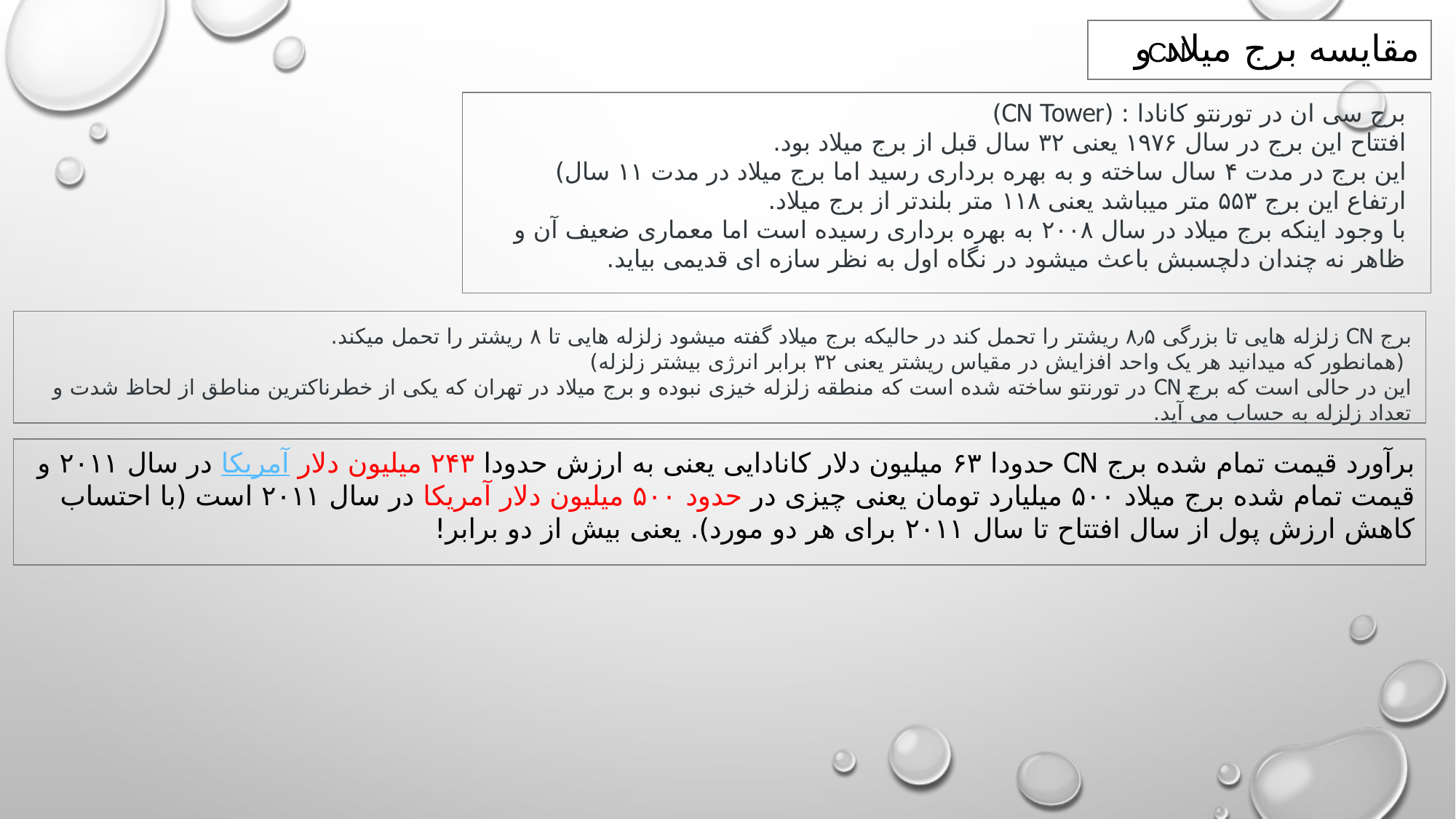

# مقایسه برج میلاد و
CN
برج سی ان در تورنتو کانادا : (CN Tower)
افتتاح این برج در سال ۱۹۷۶ یعنی ۳۲ سال قبل از برج میلاد بود.
این برج در مدت ۴ سال ساخته و به بهره برداری رسید اما برج میلاد در مدت ۱۱ سال)
ارتفاع این برج ۵۵۳ متر میباشد یعنی ۱۱۸ متر بلندتر از برج میلاد.
با وجود اینکه برج میلاد در سال ۲۰۰۸ به بهره برداری رسیده است اما معماری ضعیف آن و ظاهر نه چندان دلچسبش باعث میشود در نگاه اول به نظر سازه ای قدیمی بیاید.

برج CN زلزله هایی تا بزرگی ۸٫۵ ریشتر را تحمل کند در حالیکه برج میلاد گفته میشود زلزله هایی تا ۸ ریشتر را تحمل میکند.
 (همانطور که میدانید هر یک واحد افزایش در مقیاس ریشتر یعنی ۳۲ برابر انرژی بیشتر زلزله)
این در حالی است که برج CN در تورنتو ساخته شده است که منطقه زلزله خیزی نبوده و برج میلاد در تهران که یکی از خطرناکترین مناطق از لحاظ شدت و تعداد زلزله به حساب می آید.

برآورد قیمت تمام شده برج CN حدودا ۶۳ میلیون دلار کانادایی یعنی به ارزش حدودا ۲۴۳ میلیون دلار آمریکا در سال ۲۰۱۱ و قیمت تمام شده برج میلاد ۵۰۰ میلیارد تومان یعنی چیزی در حدود ۵۰۰ میلیون دلار آمریکا در سال ۲۰۱۱ است (با احتساب کاهش ارزش پول از سال افتتاح تا سال ۲۰۱۱ برای هر دو مورد). یعنی بیش از دو برابر!